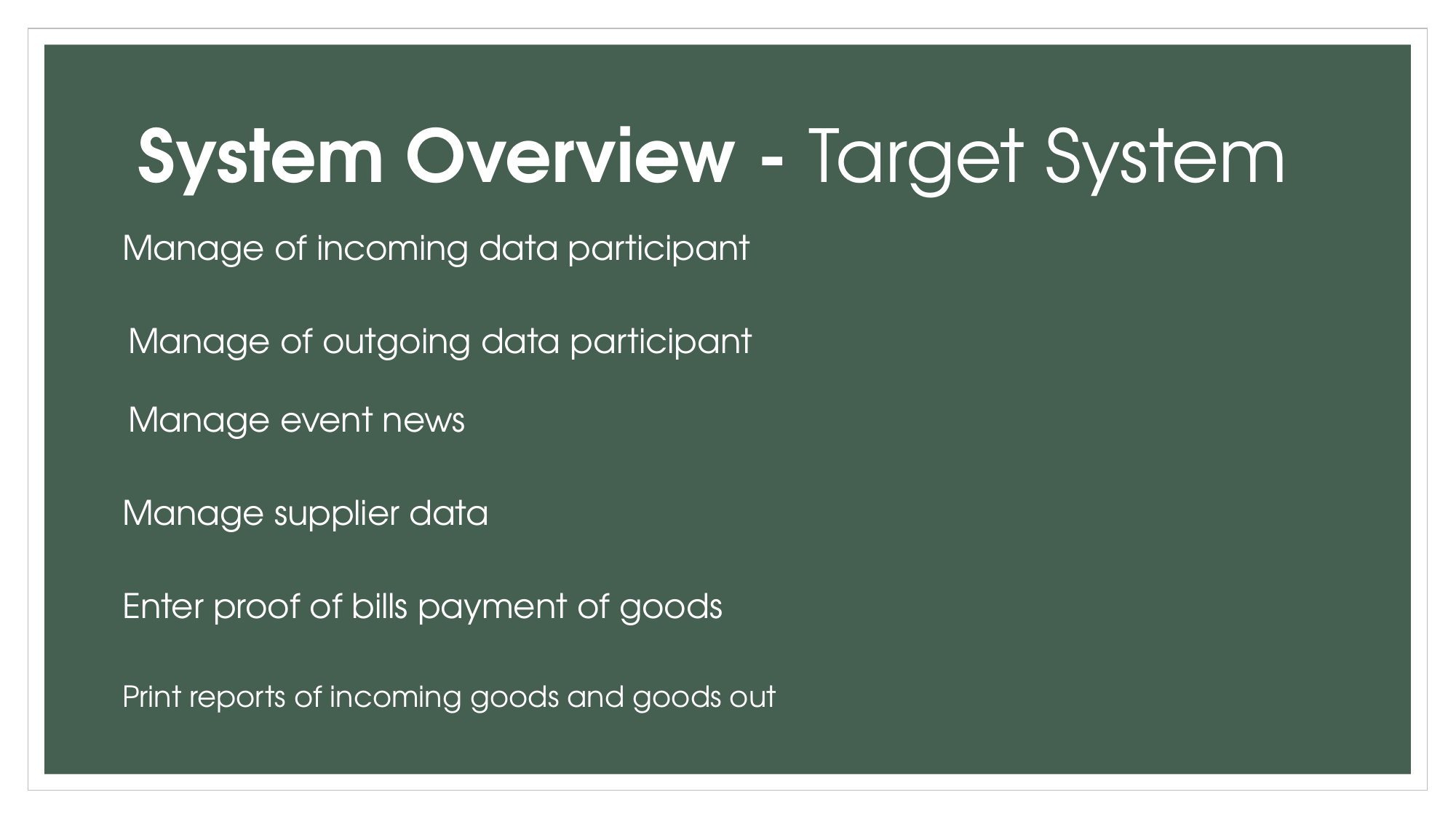

# System Overview - Target System
Manage of incoming data participant

 Manage of outgoing data participant

 Manage event news

Manage supplier data

Enter proof of bills payment of goods

Print reports of incoming goods and goods out